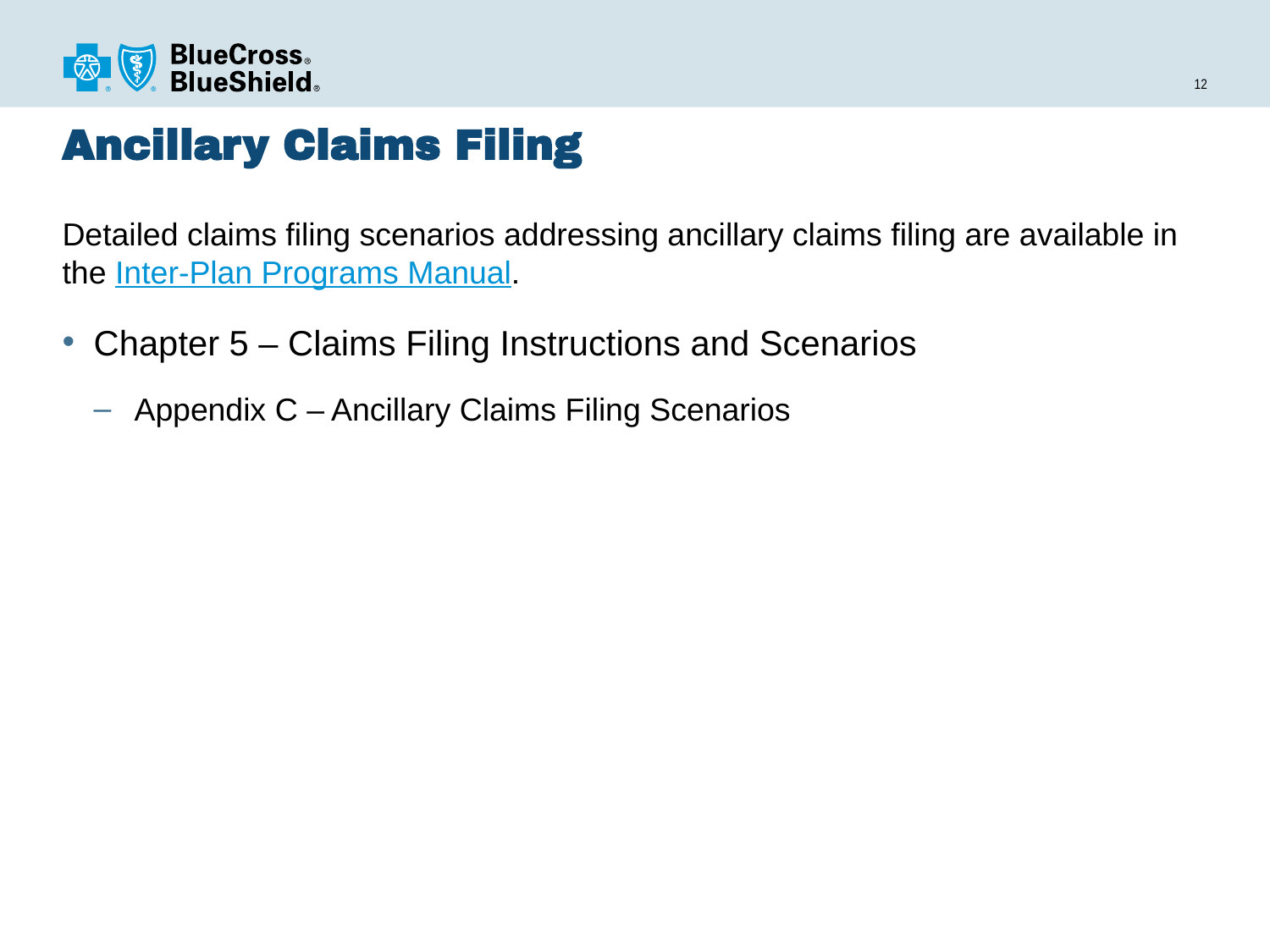

# Ancillary Claims Filing
Detailed claims filing scenarios addressing ancillary claims filing are available in the Inter-Plan Programs Manual.
Chapter 5 – Claims Filing Instructions and Scenarios
Appendix C – Ancillary Claims Filing Scenarios